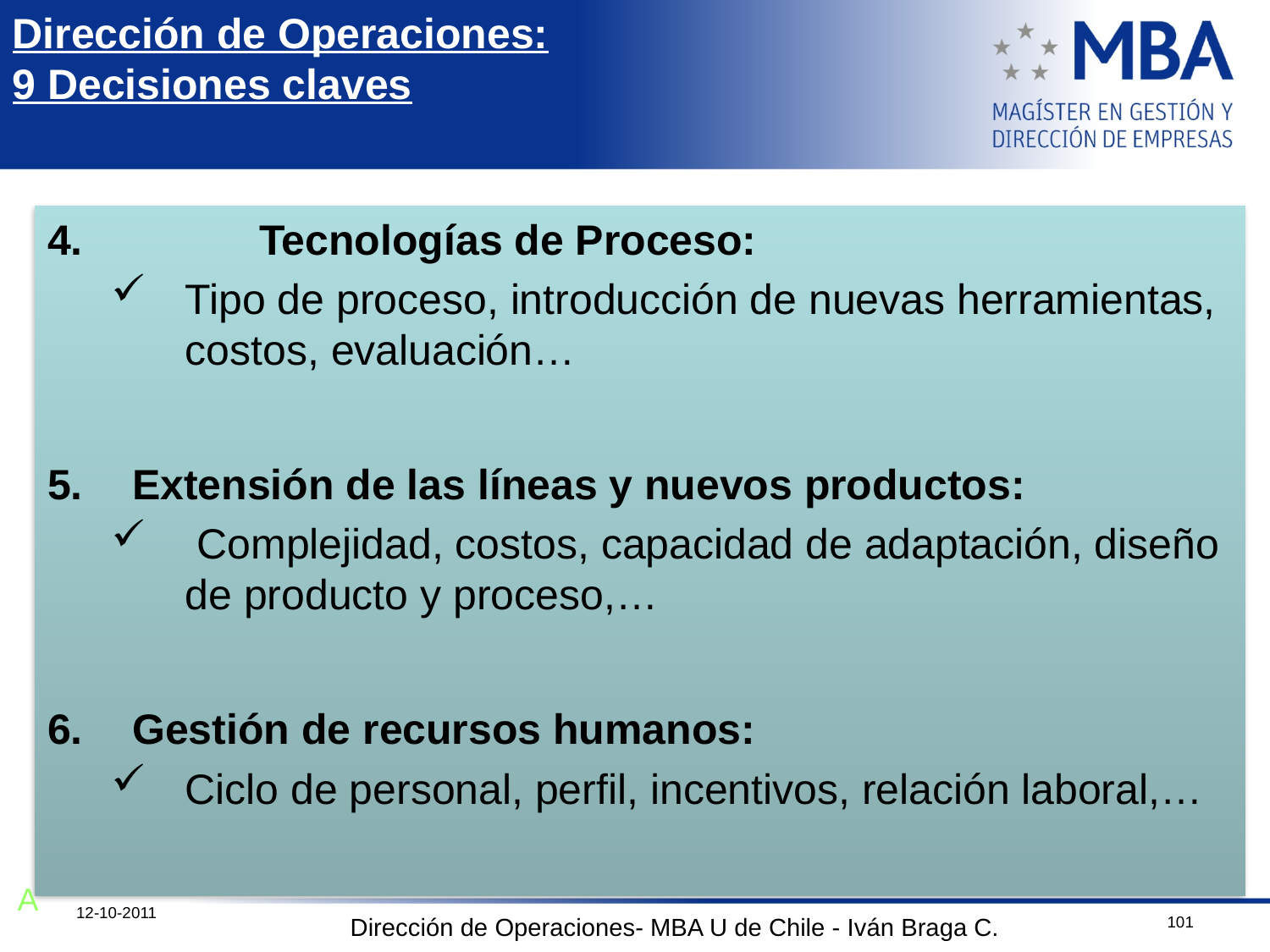

Dirección de Operaciones: 9 Decisiones claves
	Tecnologías de Proceso:
Tipo de proceso, introducción de nuevas herramientas, costos, evaluación…

Extensión de las líneas y nuevos productos:
 Complejidad, costos, capacidad de adaptación, diseño de producto y proceso,…

Gestión de recursos humanos:
Ciclo de personal, perfil, incentivos, relación laboral,…

A
12-10-2011

101